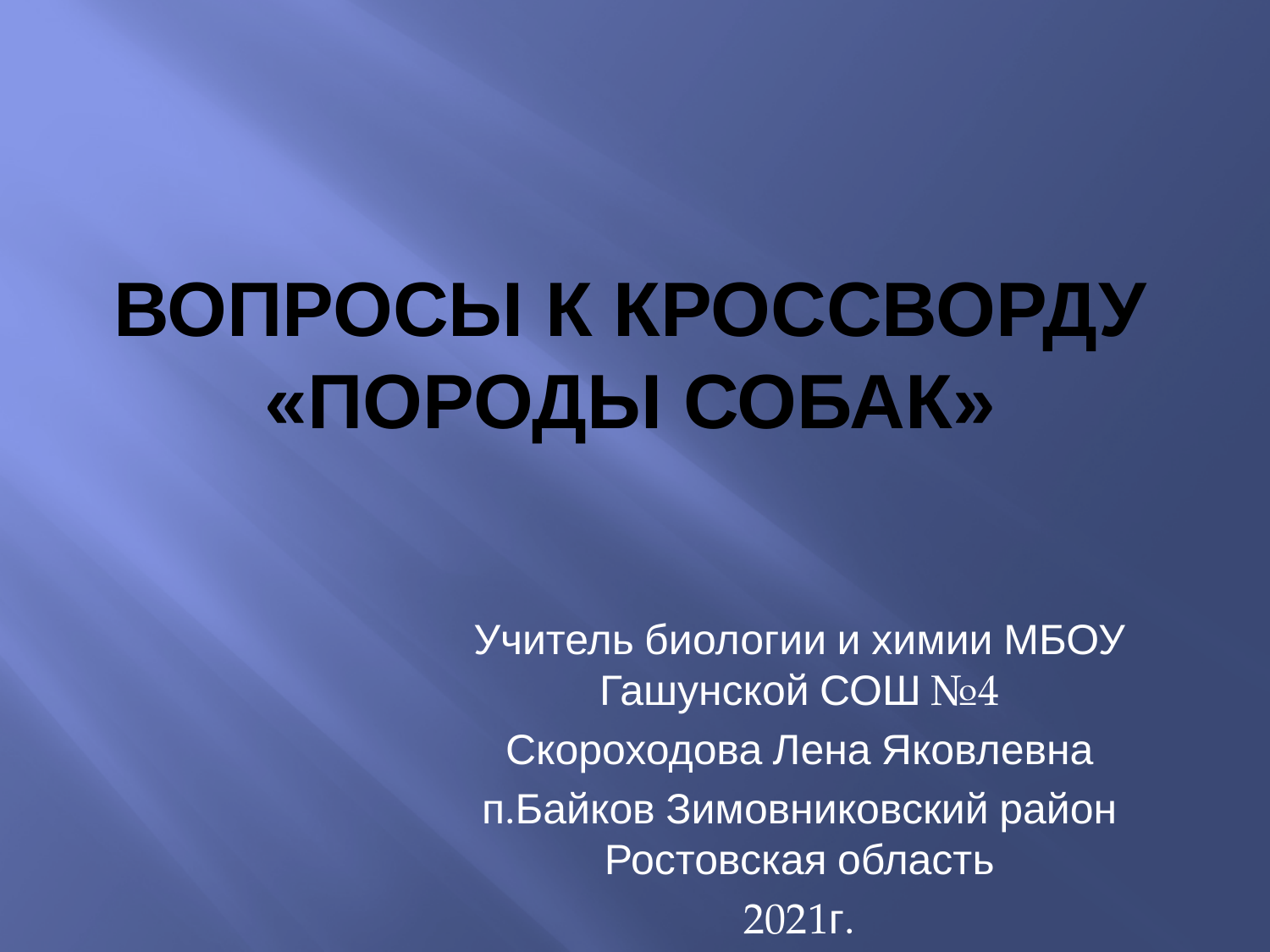

# Вопросы к кроссворду «Породы собак»
Учитель биологии и химии МБОУ Гашунской СОШ №4
Скороходова Лена Яковлевна
п.Байков Зимовниковский район Ростовская область
2021г.